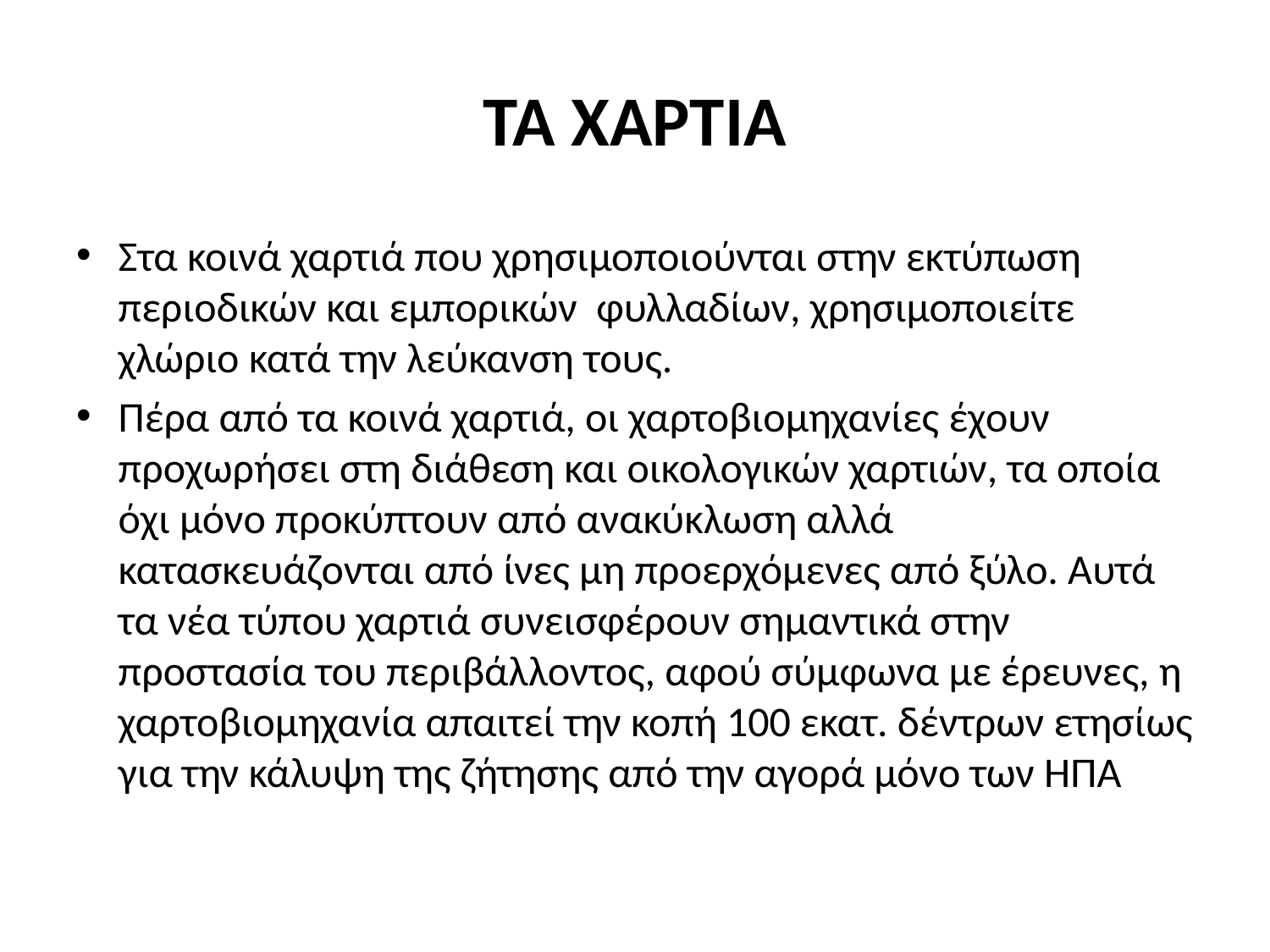

# ΤΑ ΧΑΡΤΙΑ
Στα κοινά χαρτιά που χρησιμοποιούνται στην εκτύπωση περιοδικών και εμπορικών  φυλλαδίων, χρησιμοποιείτε χλώριο κατά την λεύκανση τους.
Πέρα από τα κοινά χαρτιά, οι χαρτοβιομηχανίες έχουν προχωρήσει στη διάθεση και οικολογικών χαρτιών, τα οποία όχι μόνο προκύπτουν από ανακύκλωση αλλά κατασκευάζονται από ίνες μη προερχόμενες από ξύλο. Αυτά τα νέα τύπου χαρτιά συνεισφέρουν σημαντικά στην προστασία του περιβάλλοντος, αφού σύμφωνα με έρευνες, η χαρτοβιομηχανία απαιτεί την κοπή 100 εκατ. δέντρων ετησίως για την κάλυψη της ζήτησης από την αγορά μόνο των ΗΠΑ